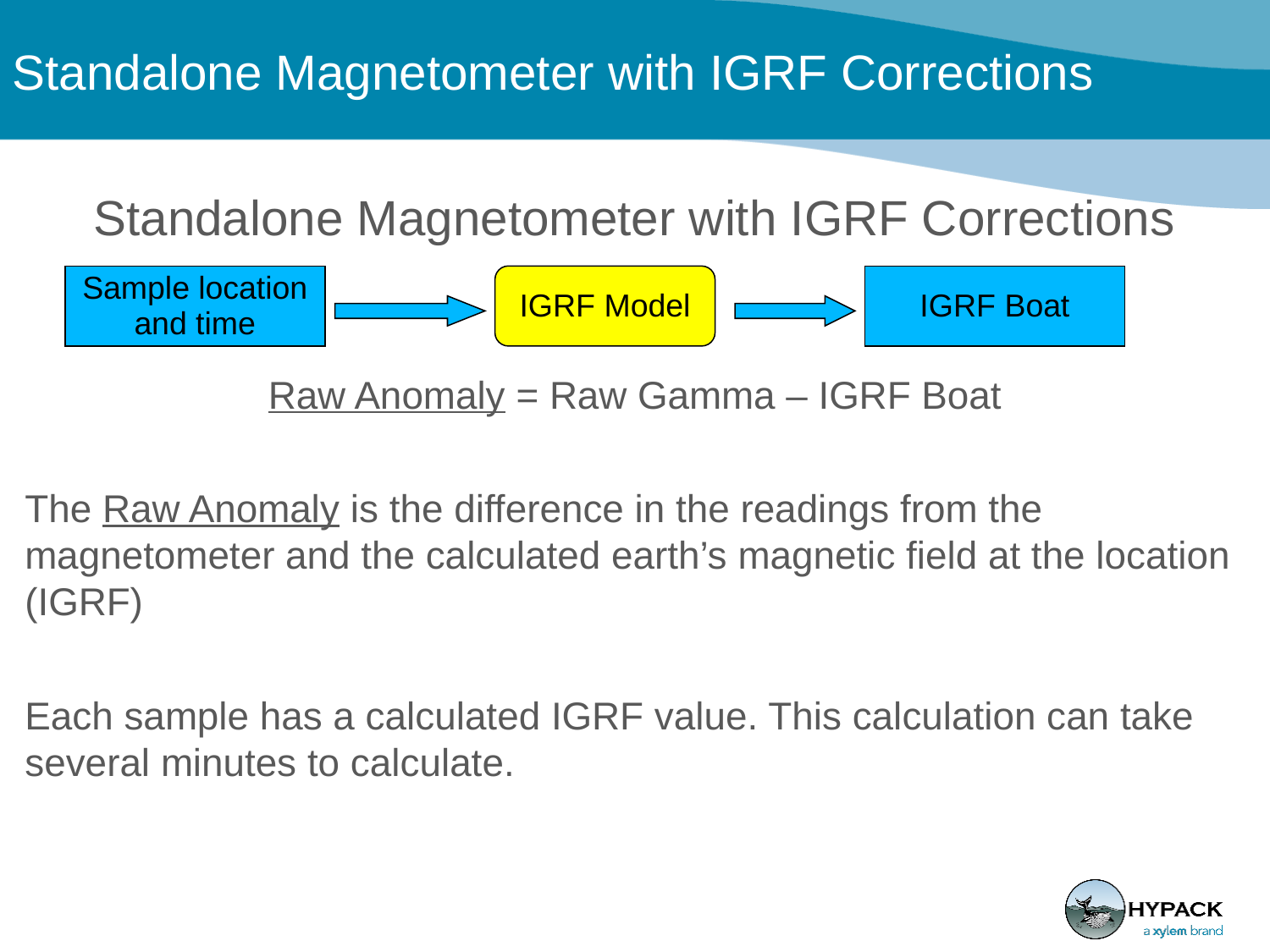

Standalone Magnetometer with IGRF Corrections
Standalone Magnetometer with IGRF Corrections

Raw Anomaly = Raw Gamma – IGRF Boat

The Raw Anomaly is the difference in the readings from the magnetometer and the calculated earth’s magnetic field at the location (IGRF)

Each sample has a calculated IGRF value. This calculation can take several minutes to calculate.
Sample location
and time
IGRF Model
IGRF Boat